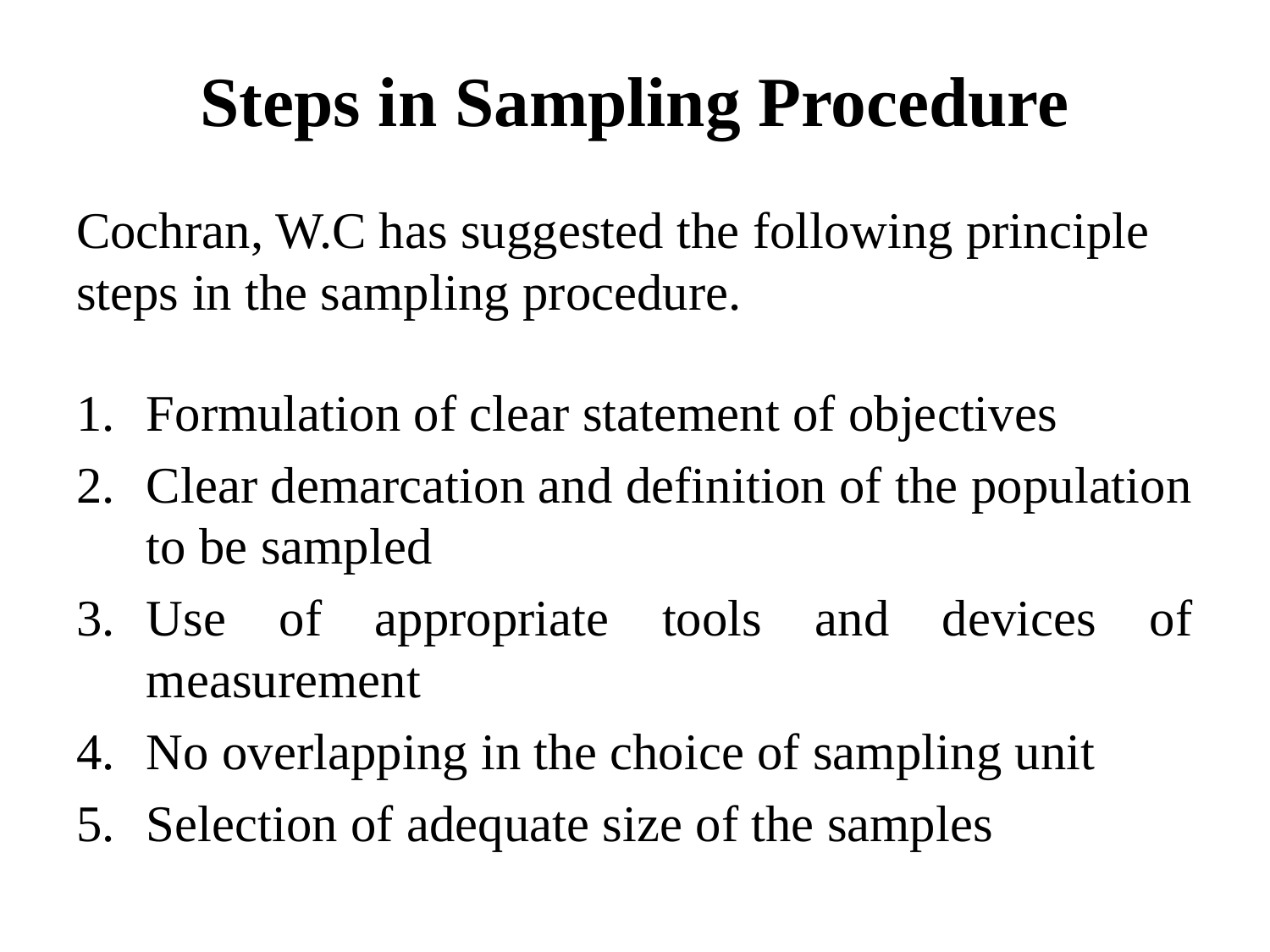

# Steps in Sampling Procedure
Cochran, W.C has suggested the following principle steps in the sampling procedure.

Formulation of clear statement of objectives
Clear demarcation and definition of the population to be sampled
Use of appropriate tools and devices of measurement
No overlapping in the choice of sampling unit
Selection of adequate size of the samples